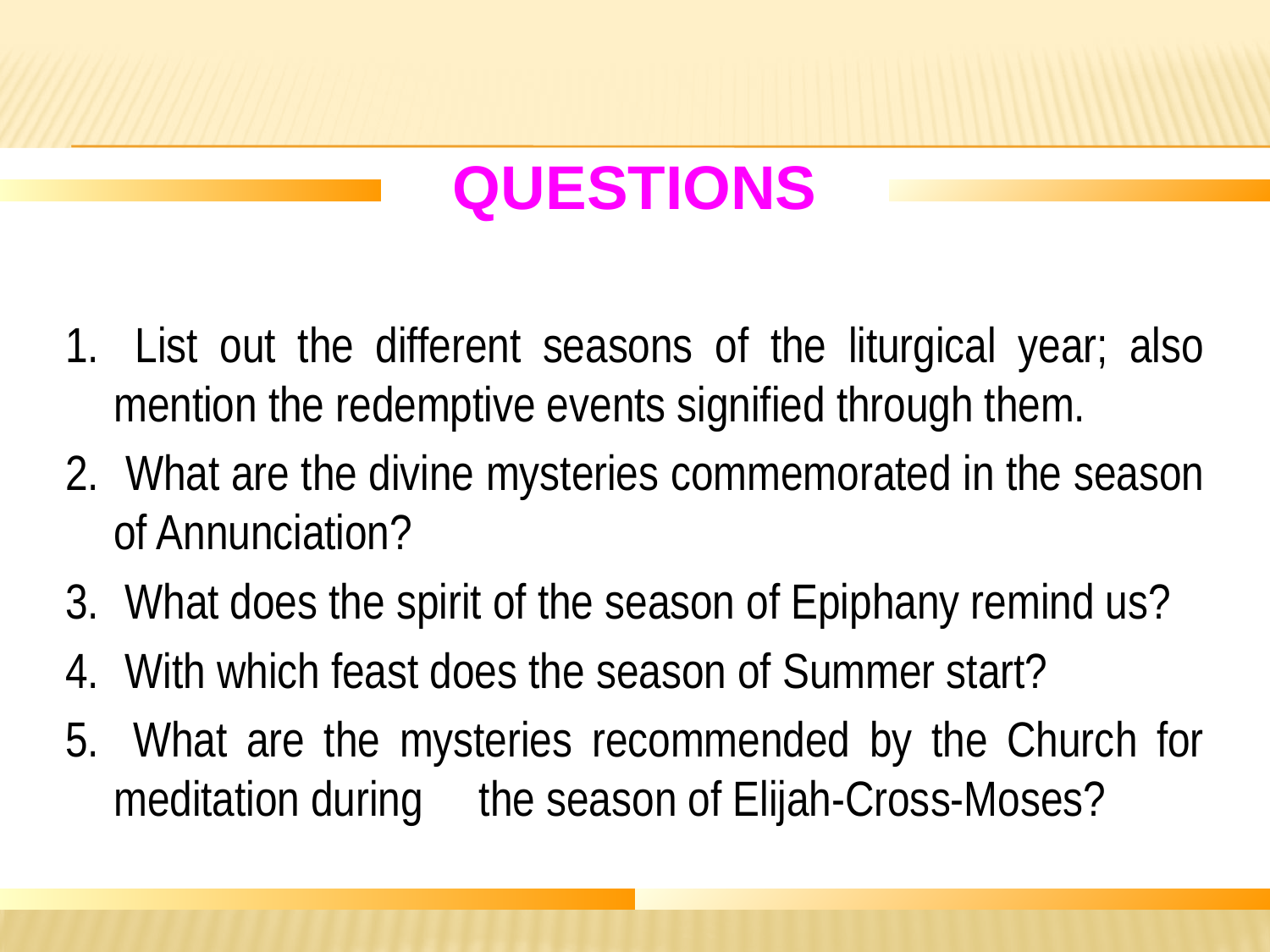

# Questions

1.	 List out the different seasons of the liturgical year; also mention the redemptive events signified through them.
2.	 What are the divine mysteries commemorated in the season of Annunciation?
3.	 What does the spirit of the season of Epiphany remind us?
4.	 With which feast does the season of Summer start?
5.	 What are the mysteries recommended by the Church for meditation during     the season of Elijah-Cross-Moses?